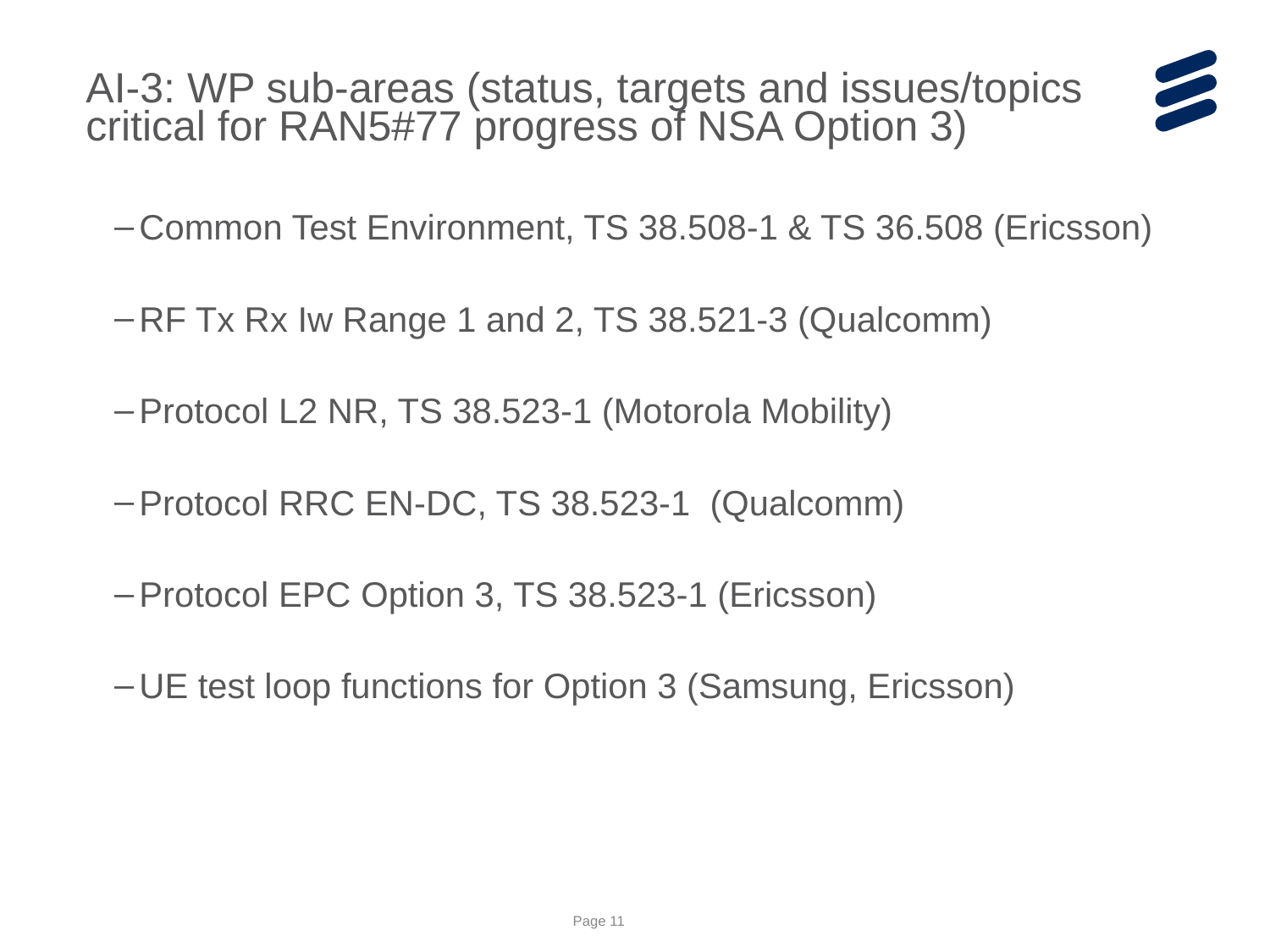

AI-3: WP sub-areas (status, targets and issues/topics critical for RAN5#77 progress of NSA Option 3)

Common Test Environment, TS 38.508-1 & TS 36.508 (Ericsson)
RF Tx Rx Iw Range 1 and 2, TS 38.521-3 (Qualcomm)
Protocol L2 NR, TS 38.523-1 (Motorola Mobility)
Protocol RRC EN-DC, TS 38.523-1  (Qualcomm)
Protocol EPC Option 3, TS 38.523-1 (Ericsson)
UE test loop functions for Option 3 (Samsung, Ericsson)